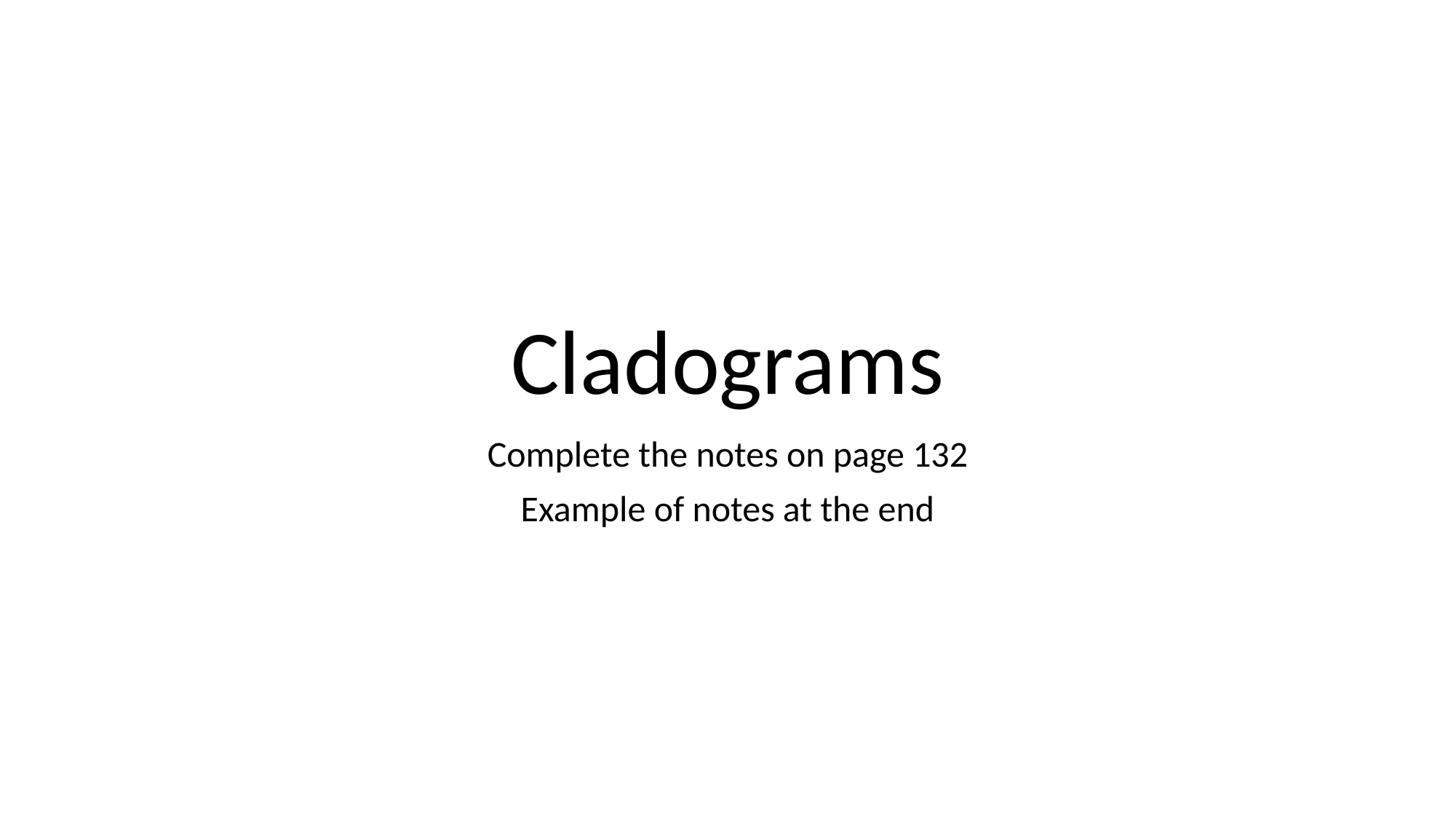

# Cladograms
Complete the notes on page 132
Example of notes at the end